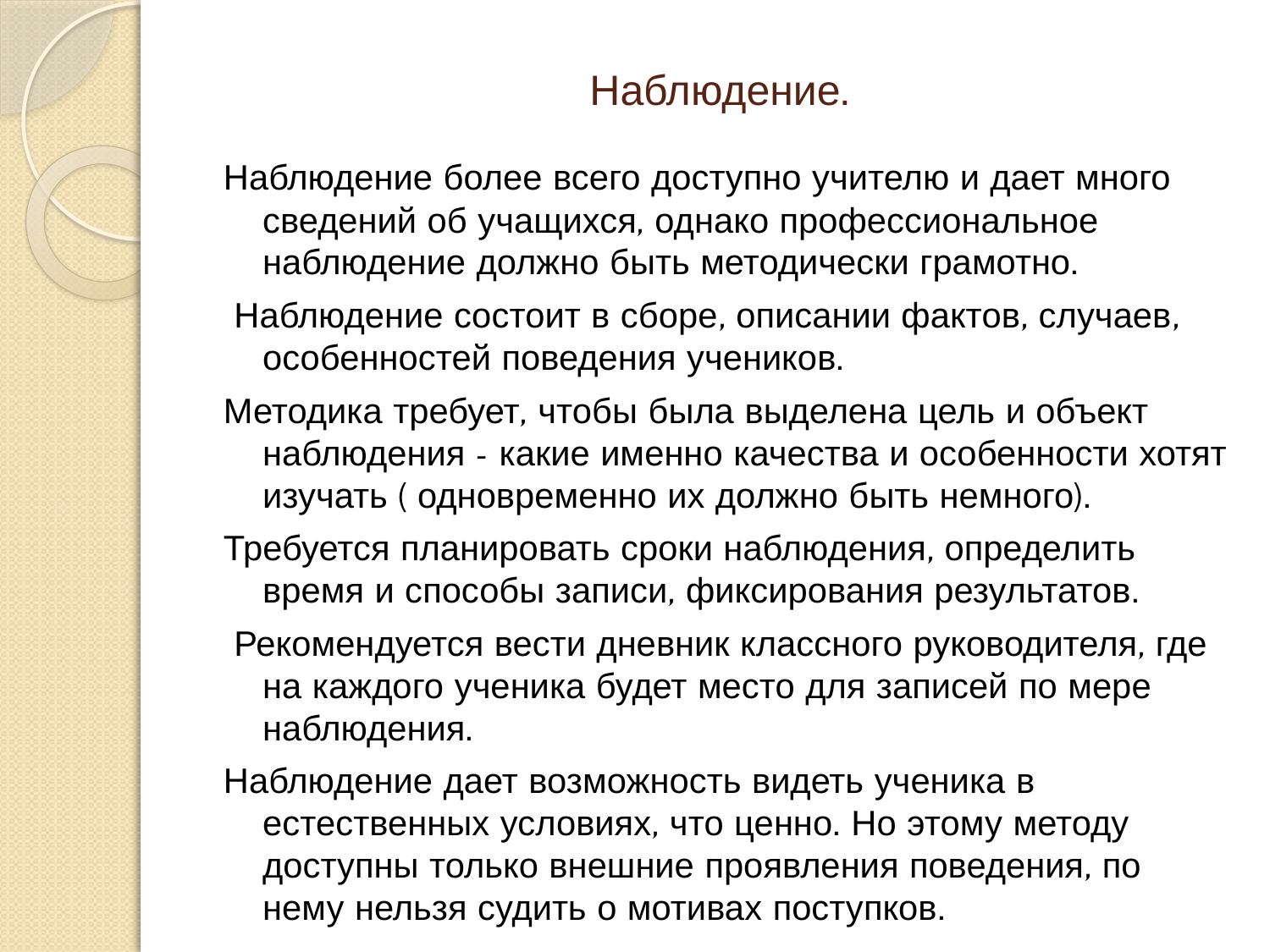

# Наблюдение.
Наблюдение более всего доступно учителю и дает много сведений об учащихся, однако профессиональное наблюдение должно быть методически грамотно.
 Наблюдение состоит в сборе, описании фактов, случаев, особенностей поведения учеников.
Методика требует, чтобы была выделена цель и объект наблюдения - какие именно качества и особенности хотят изучать ( одновременно их должно быть немного).
Требуется планировать сроки наблюдения, определить время и способы записи, фиксирования результатов.
 Рекомендуется вести дневник классного руководителя, где на каждого ученика будет место для записей по мере наблюдения.
Наблюдение дает возможность видеть ученика в естественных условиях, что ценно. Но этому методу доступны только внешние проявления поведения, по нему нельзя судить о мотивах поступков.